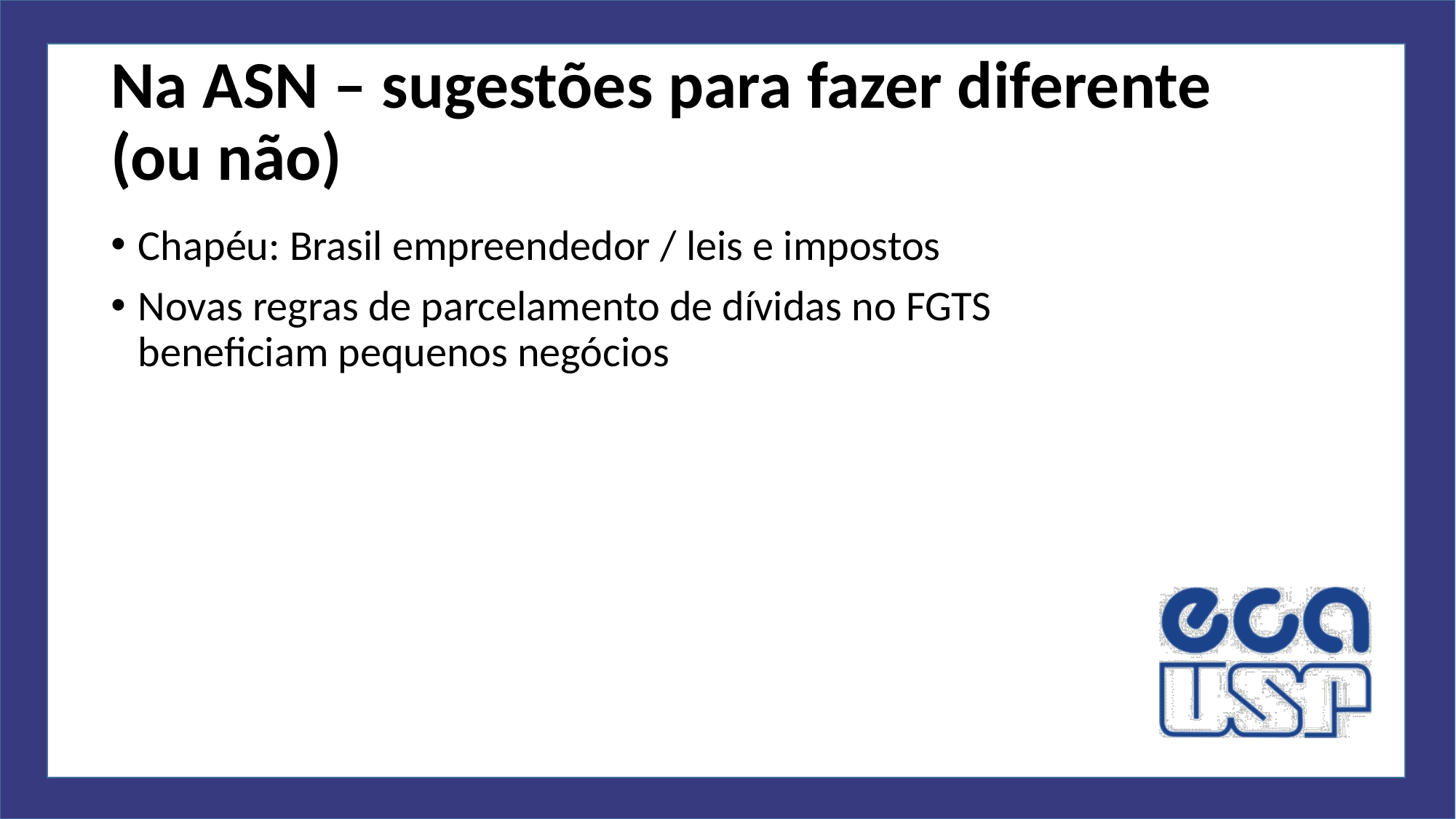

# Na ASN – sugestões para fazer diferente (ou não)
Chapéu: Brasil empreendedor / leis e impostos
Novas regras de parcelamento de dívidas no FGTS beneficiam pequenos negócios